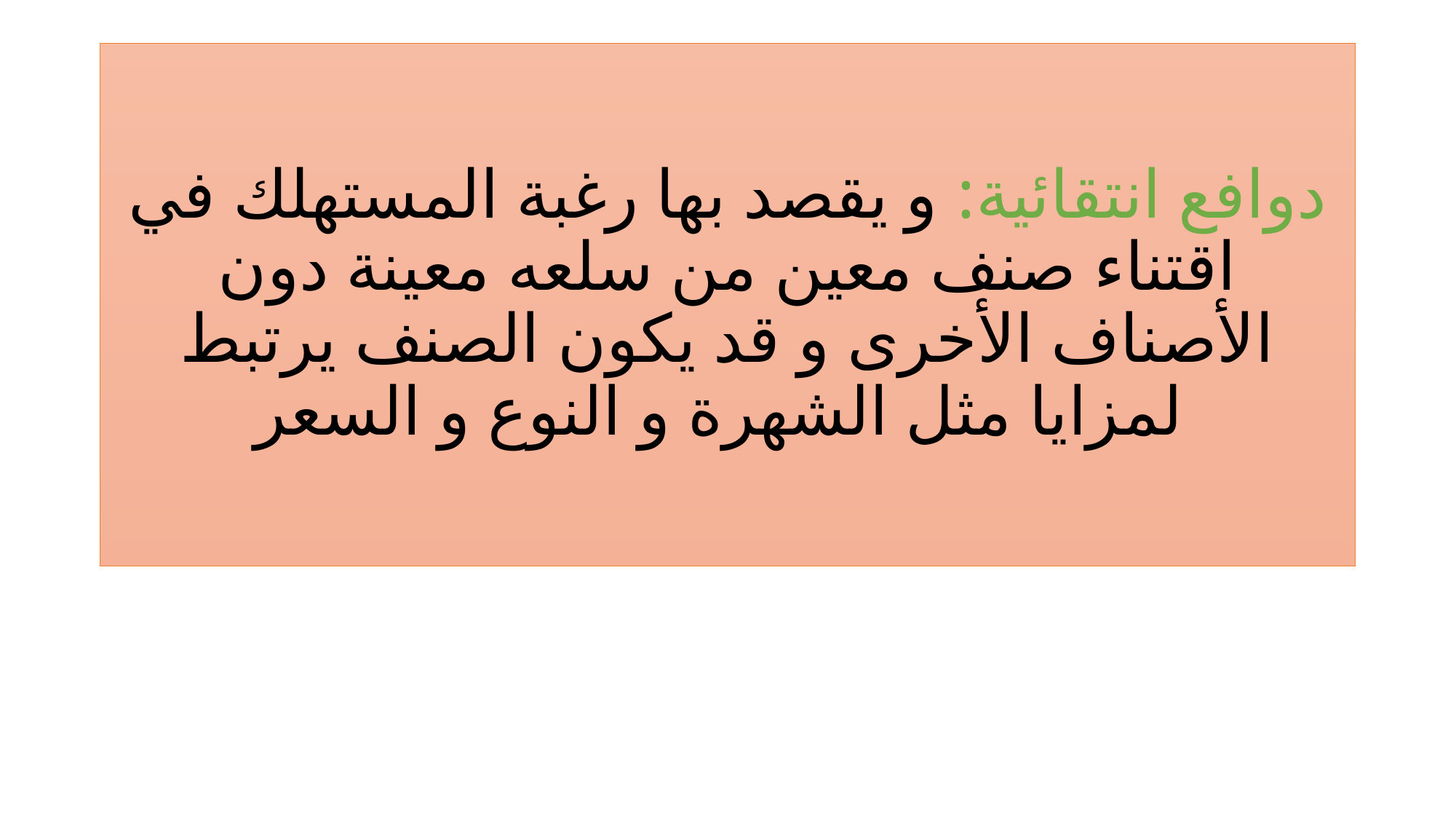

# دوافع انتقائية: و يقصد بها رغبة المستهلك في اقتناء صنف معين من سلعه معينة دون الأصناف الأخرى و قد يكون الصنف يرتبط لمزايا مثل الشهرة و النوع و السعر